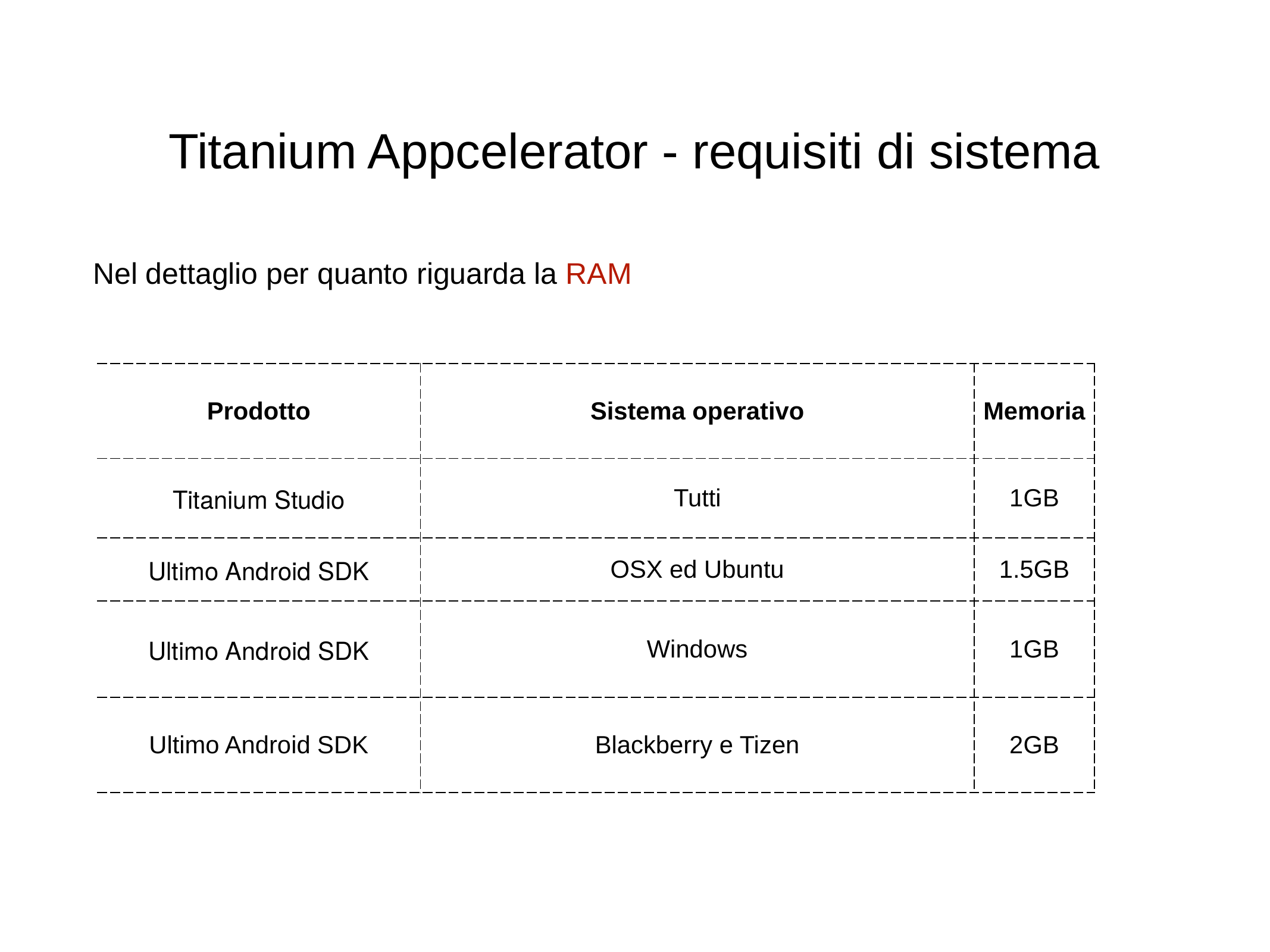

# Titanium Appcelerator - requisiti di sistema
Nel dettaglio per quanto riguarda la RAM
| Prodotto | Sistema operativo | Memoria |
| --- | --- | --- |
| Titanium Studio | Tutti | 1GB |
| Ultimo Android SDK | OSX ed Ubuntu | 1.5GB |
| Ultimo Android SDK | Windows | 1GB |
| Ultimo Android SDK | Blackberry e Tizen | 2GB |